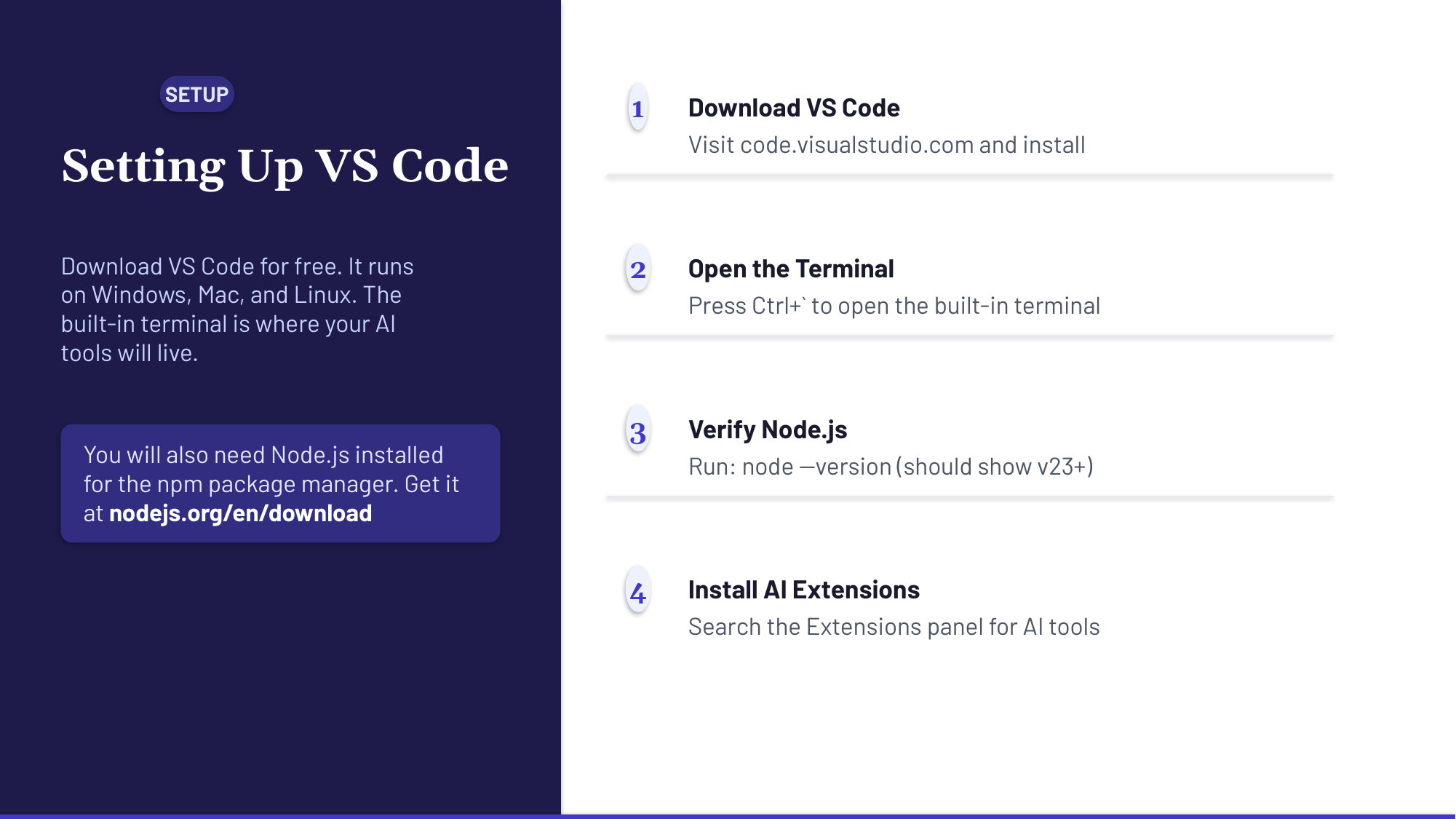

SETUP
1
Download VS Code
Visit code.visualstudio.com and install
Setting Up VS Code

2
Download VS Code for free. It runs
on Windows, Mac, and Linux. The
built-in terminal is where your AI
tools will live.
Open the Terminal
Press Ctrl+` to open the built-in terminal

3
Verify Node.js

You will also need Node.js installed for the npm package manager. Get it at nodejs.org/en/download
Run: node --version (should show v23+)

4
Install AI Extensions
Search the Extensions panel for AI tools